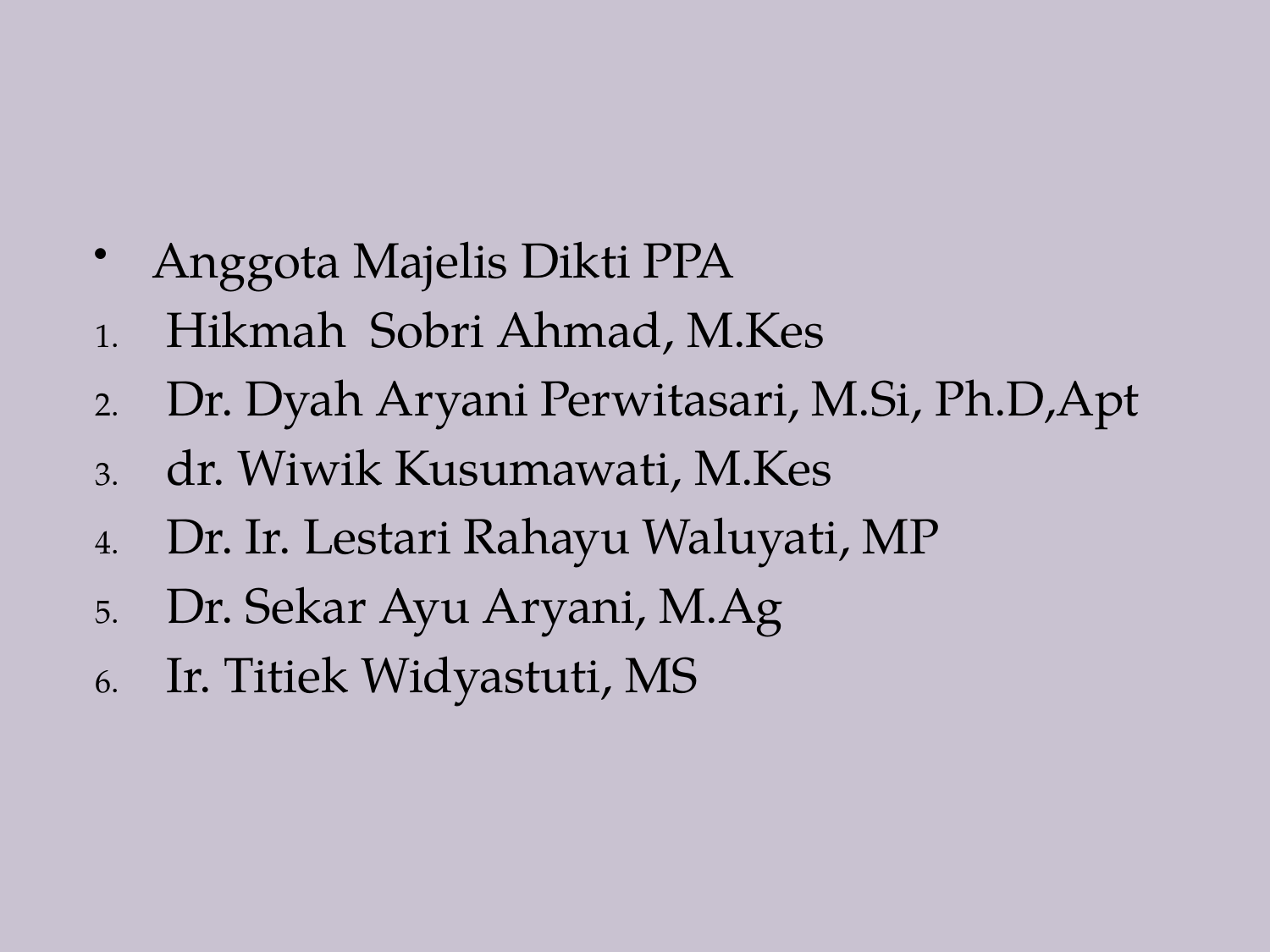

#
Anggota Majelis Dikti PPA
Hikmah  Sobri Ahmad, M.Kes
Dr. Dyah Aryani Perwitasari, M.Si, Ph.D,Apt
dr. Wiwik Kusumawati, M.Kes
Dr. Ir. Lestari Rahayu Waluyati, MP
Dr. Sekar Ayu Aryani, M.Ag
Ir. Titiek Widyastuti, MS